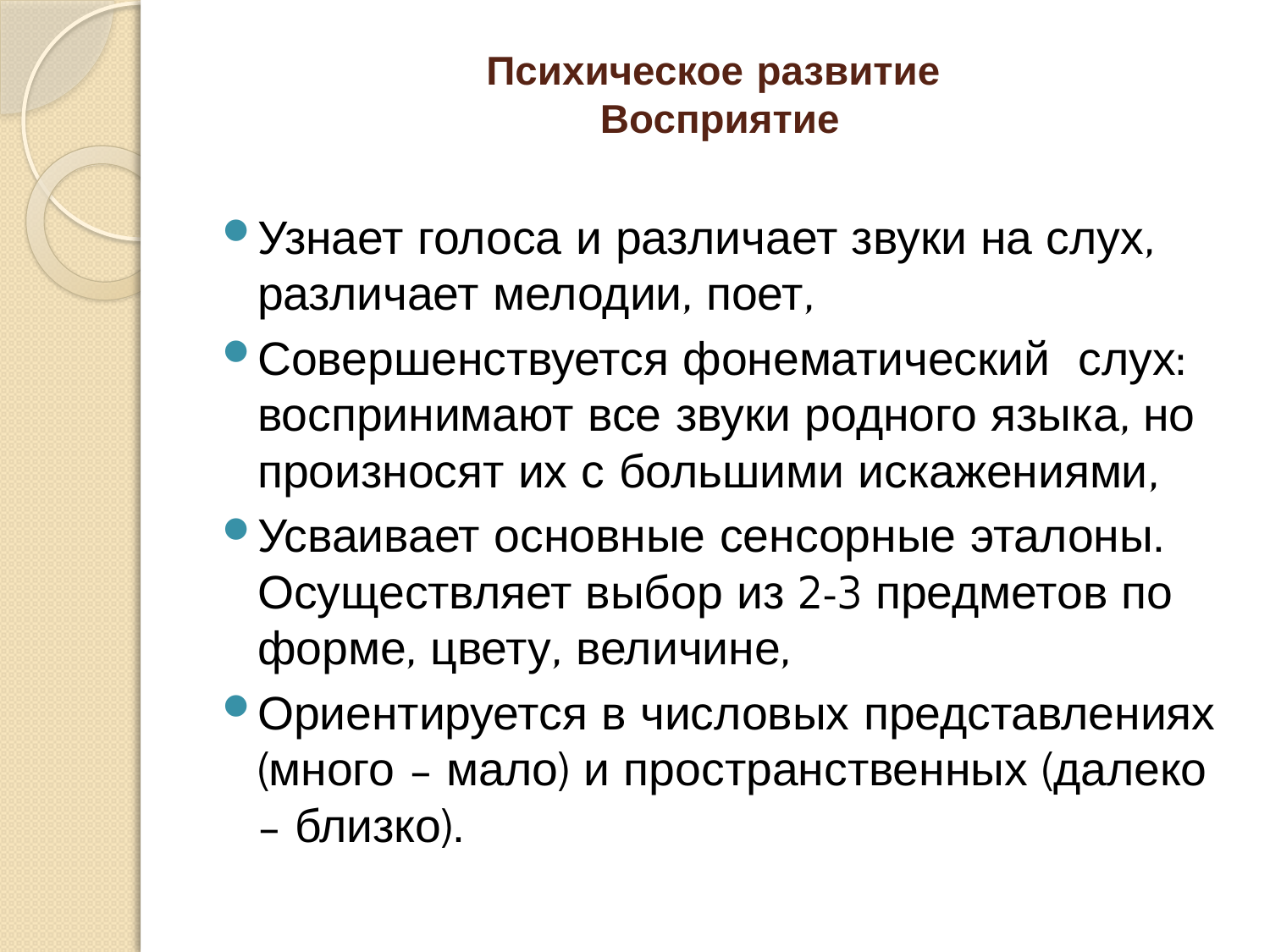

# Психическое развитие Восприятие
Узнает голоса и различает звуки на слух, различает мелодии, поет,
Совершенствуется фонематический  слух: воспринимают все звуки родного языка, но произносят их с большими искажениями,
Усваивает основные сенсорные эталоны. Осуществляет выбор из 2-3 предметов по форме, цвету, величине,
Ориентируется в числовых представлениях (много – мало) и пространственных (далеко – близко).